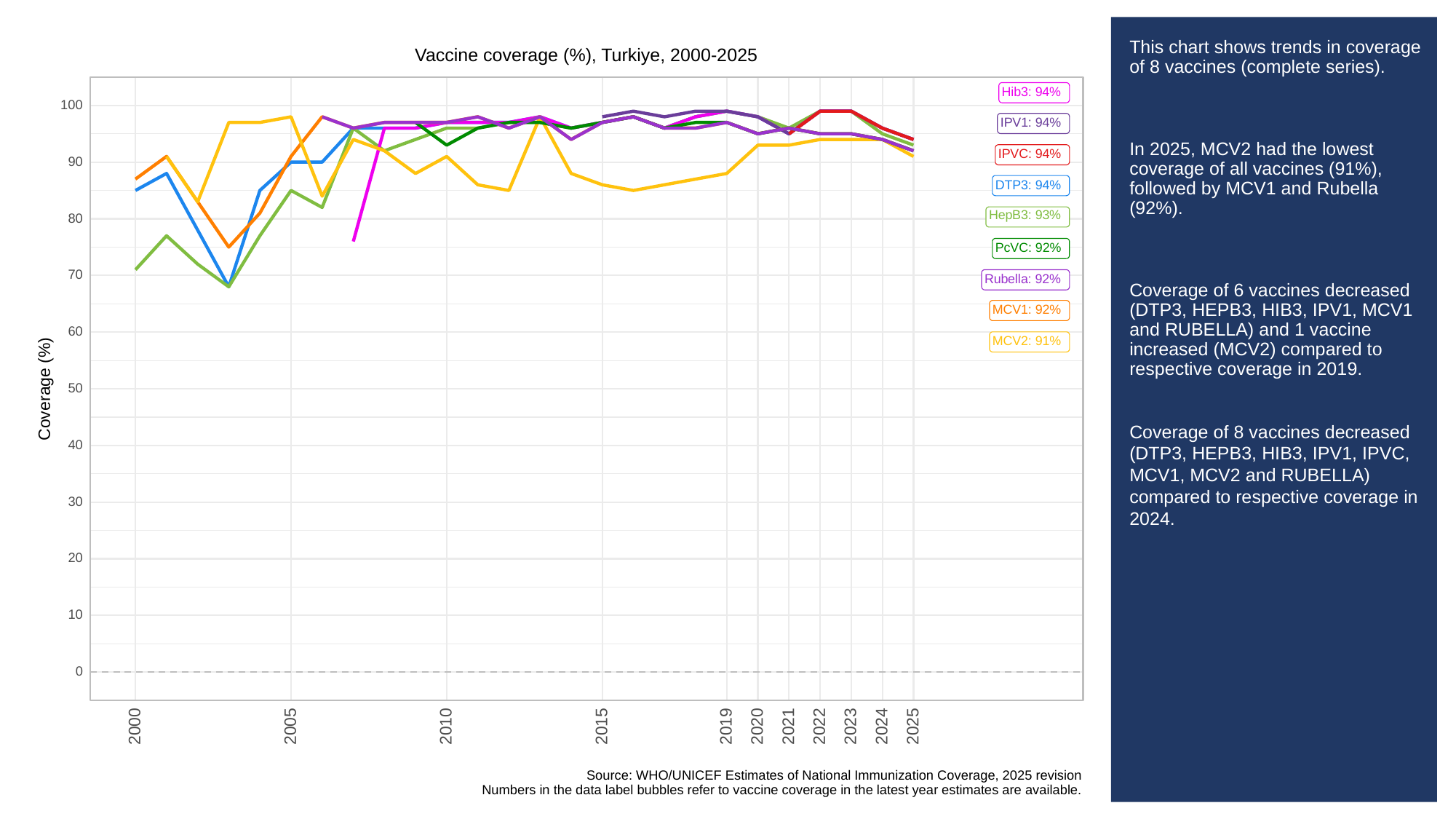

# This chart shows trends in coverage of 8 vaccines (complete series).

In 2025, MCV2 had the lowest coverage of all vaccines (91%), followed by MCV1 and Rubella (92%).

Coverage of 6 vaccines decreased (DTP3, HEPB3, HIB3, IPV1, MCV1 and RUBELLA) and 1 vaccine increased (MCV2) compared to respective coverage in 2019.

Coverage of 8 vaccines decreased (DTP3, HEPB3, HIB3, IPV1, IPVC, MCV1, MCV2 and RUBELLA) compared to respective coverage in 2024.

Vaccine coverage (%), Turkiye, 2000-2025

Hib3: 94%

100

IPV1: 94%

IPVC: 94%

90

DTP3: 94%

HepB3: 93%
80

PcVC: 92%

70
Rubella: 92%

MCV1: 92%
60

MCV2: 91%

Coverage (%)
50

40

30

20

10

0

2023
2000
2005
2010
2015
2019
2020
2021
2022
2024
2025
Source: WHO/UNICEF Estimates of National Immunization Coverage, 2025 revision
Numbers in the data label bubbles refer to vaccine coverage in the latest year estimates are available.